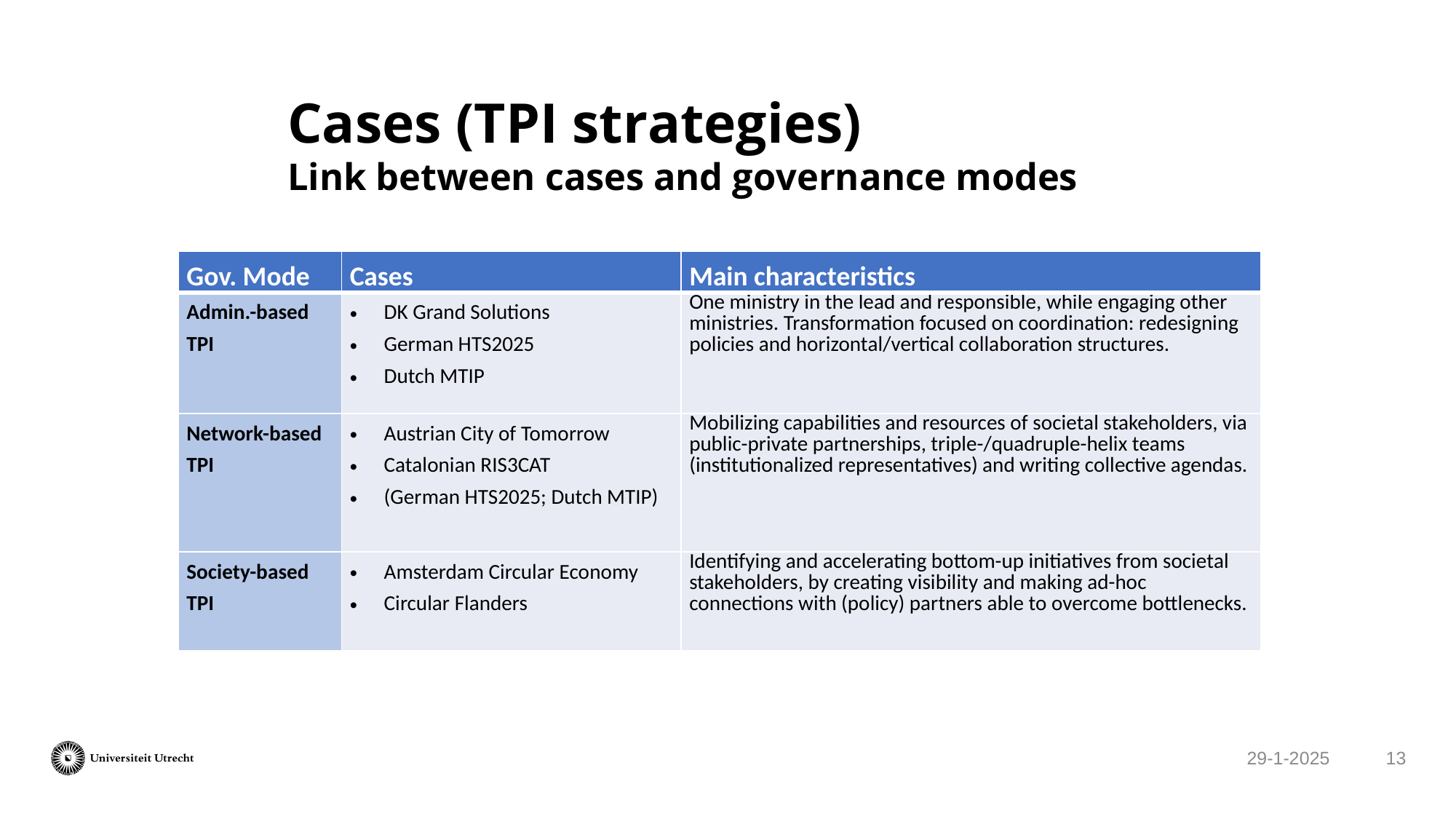

# Cases (TPI strategies) Link between cases and governance modes
| Gov. Mode | Cases | Main characteristics |
| --- | --- | --- |
| Admin.-based TPI | DK Grand Solutions German HTS2025 Dutch MTIP | One ministry in the lead and responsible, while engaging other ministries. Transformation focused on coordination: redesigning policies and horizontal/vertical collaboration structures. |
| Network-based TPI | Austrian City of Tomorrow Catalonian RIS3CAT (German HTS2025; Dutch MTIP) | Mobilizing capabilities and resources of societal stakeholders, via public-private partnerships, triple-/quadruple-helix teams (institutionalized representatives) and writing collective agendas. |
| Society-based TPI | Amsterdam Circular Economy Circular Flanders | Identifying and accelerating bottom-up initiatives from societal stakeholders, by creating visibility and making ad-hoc connections with (policy) partners able to overcome bottlenecks. |

13
29-1-2025